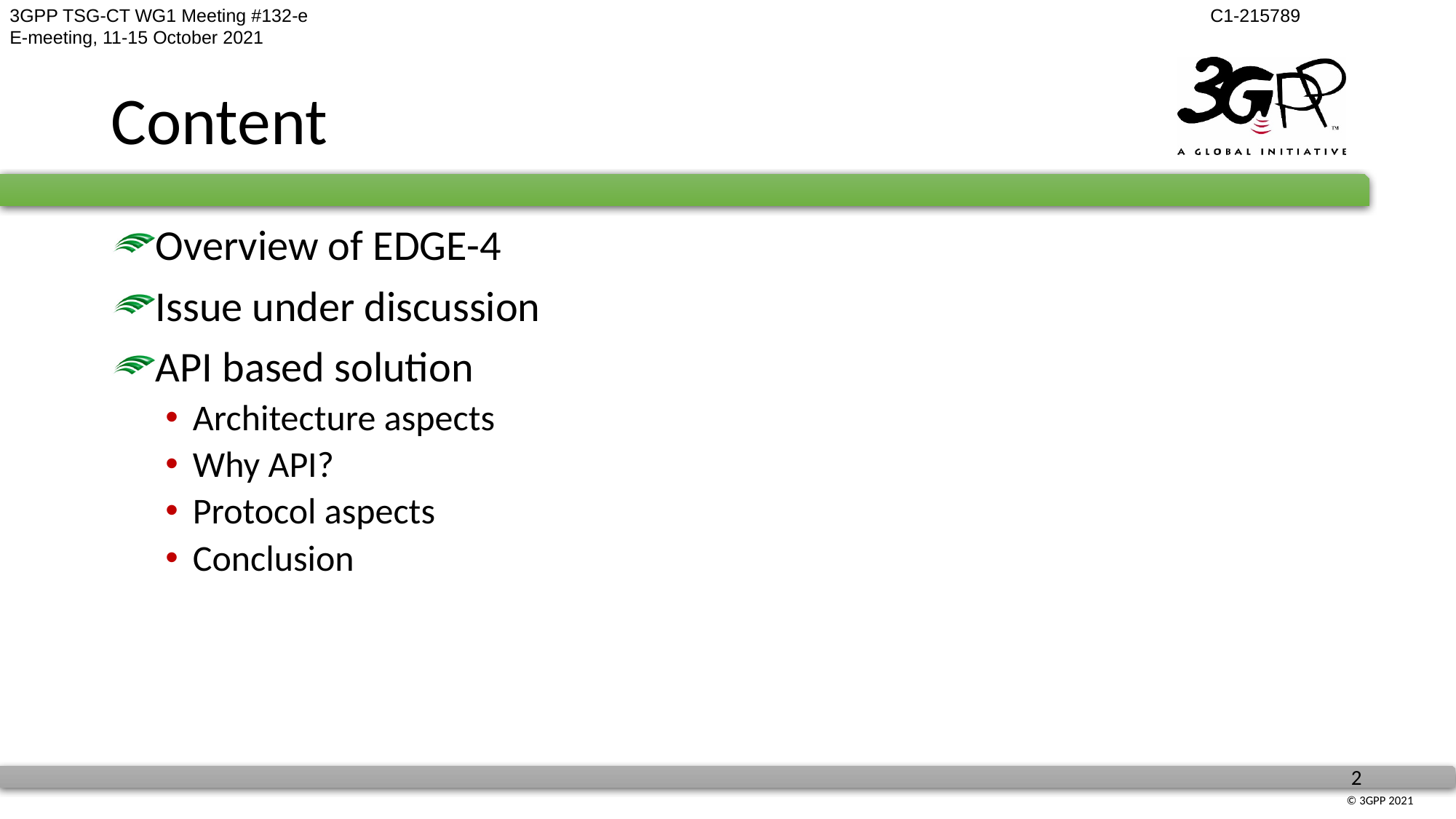

# Content
Overview of EDGE-4
Issue under discussion
API based solution
Architecture aspects
Why API?
Protocol aspects
Conclusion